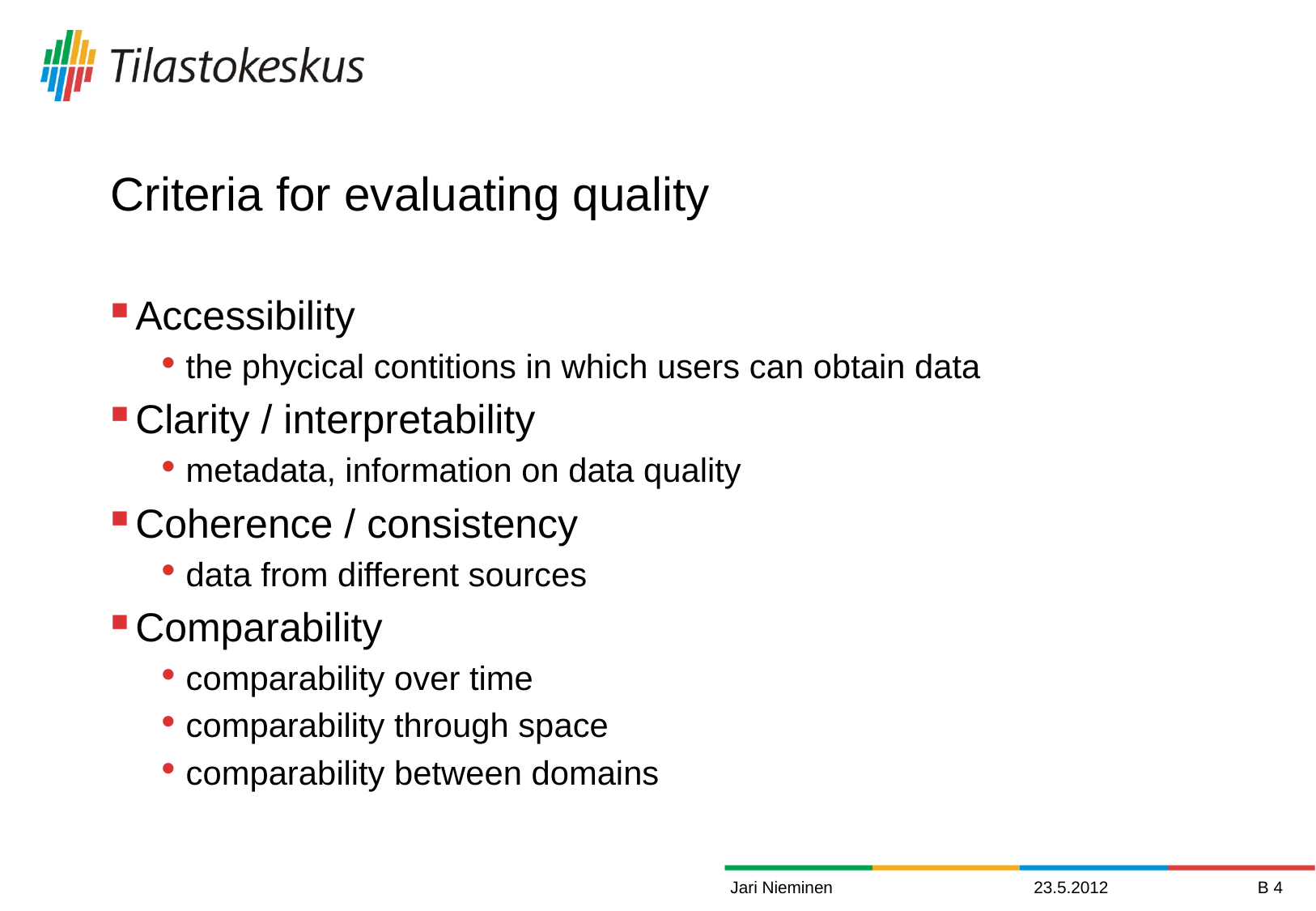

# Criteria for evaluating quality
Accessibility
the phycical contitions in which users can obtain data
Clarity / interpretability
metadata, information on data quality
Coherence / consistency
data from different sources
Comparability
comparability over time
comparability through space
comparability between domains
Jari Nieminen
23.5.2012
B 4